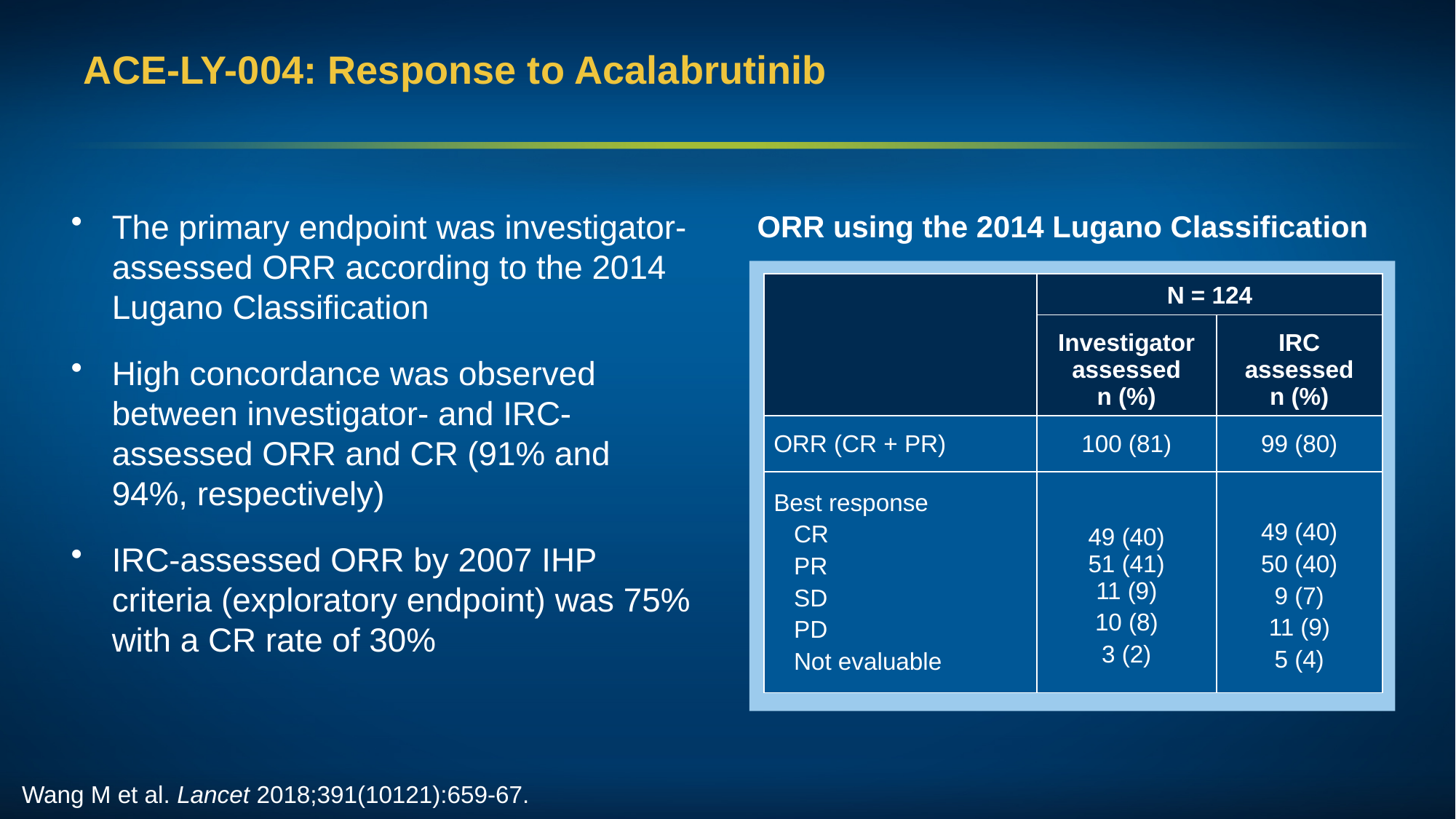

# ACE-LY-004: Response to Acalabrutinib
The primary endpoint was investigator-assessed ORR according to the 2014 Lugano Classification
High concordance was observed between investigator- and IRC-assessed ORR and CR (91% and 94%, respectively)
IRC-assessed ORR by 2007 IHP criteria (exploratory endpoint) was 75% with a CR rate of 30%
ORR using the 2014 Lugano Classification

|  | N = 124 |  |
| --- | --- | --- |
|  | Investigator assessed n (%) | IRC assessed n (%) |
| ORR (CR + PR) | 100 (81) | 99 (80) |
| Best response CR PR SD PD Not evaluable | 49 (40) 51 (41) 11 (9) 10 (8) 3 (2) | 49 (40) 50 (40) 9 (7) 11 (9) 5 (4) |
Wang M et al. Lancet 2018;391(10121):659-67.